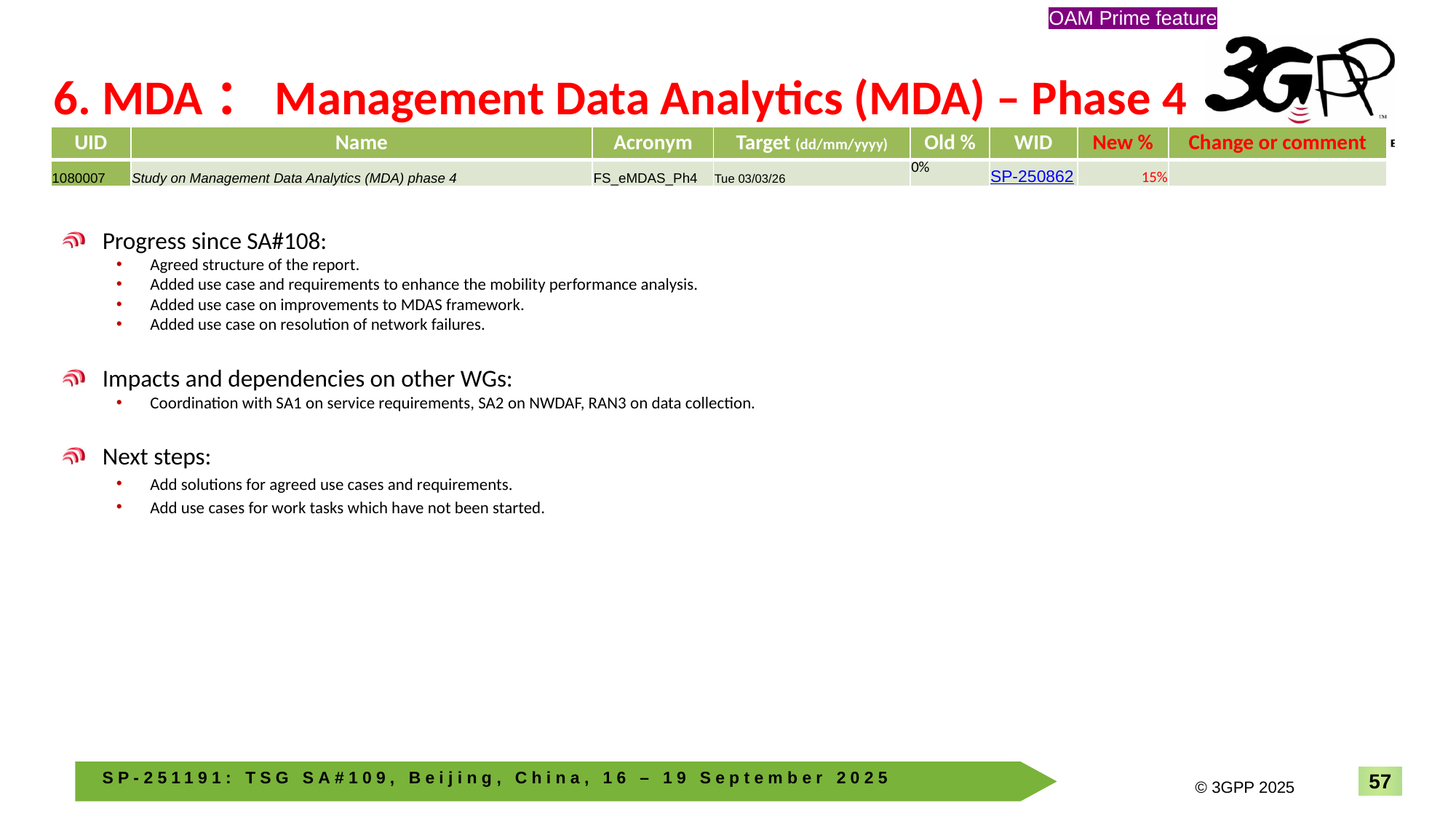

OAM Prime feature
# 6. MDA：Management Data Analytics (MDA) – Phase 4
| UID | Name | Acronym | Target (dd/mm/yyyy) | Old % | WID | New % | Change or comment |
| --- | --- | --- | --- | --- | --- | --- | --- |
| 1080007 | Study on Management Data Analytics (MDA) phase 4 | FS\_eMDAS\_Ph4 | Tue 03/03/26 | 0% | SP-250862 | 15% |  |
Progress since SA#108:
Agreed structure of the report.
Added use case and requirements to enhance the mobility performance analysis.
Added use case on improvements to MDAS framework.
Added use case on resolution of network failures.

Impacts and dependencies on other WGs:
Coordination with SA1 on service requirements, SA2 on NWDAF, RAN3 on data collection.

Next steps:
Add solutions for agreed use cases and requirements.
Add use cases for work tasks which have not been started.